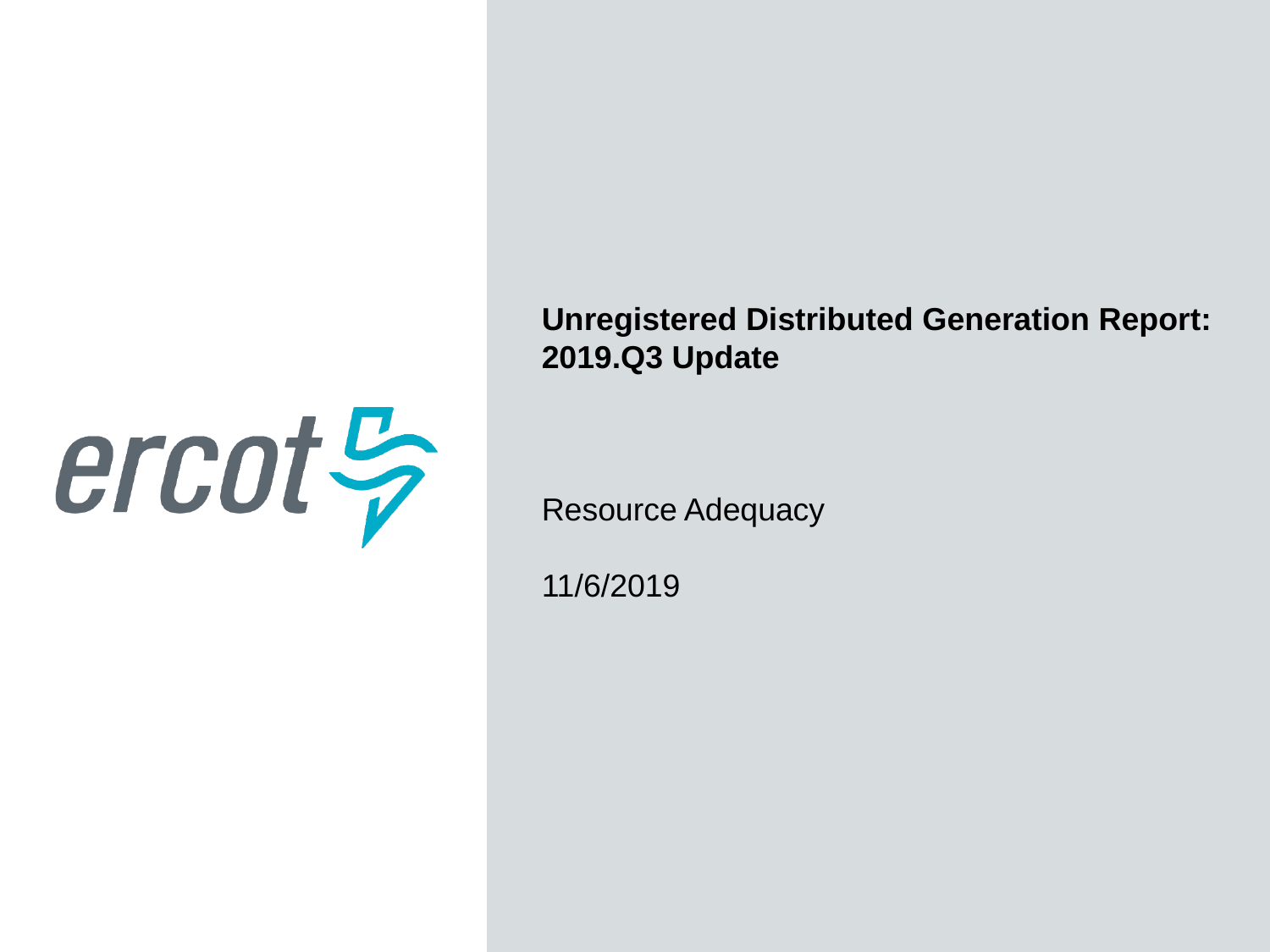

Unregistered Distributed Generation Report:
2019.Q3 Update

Resource Adequacy

11/6/2019